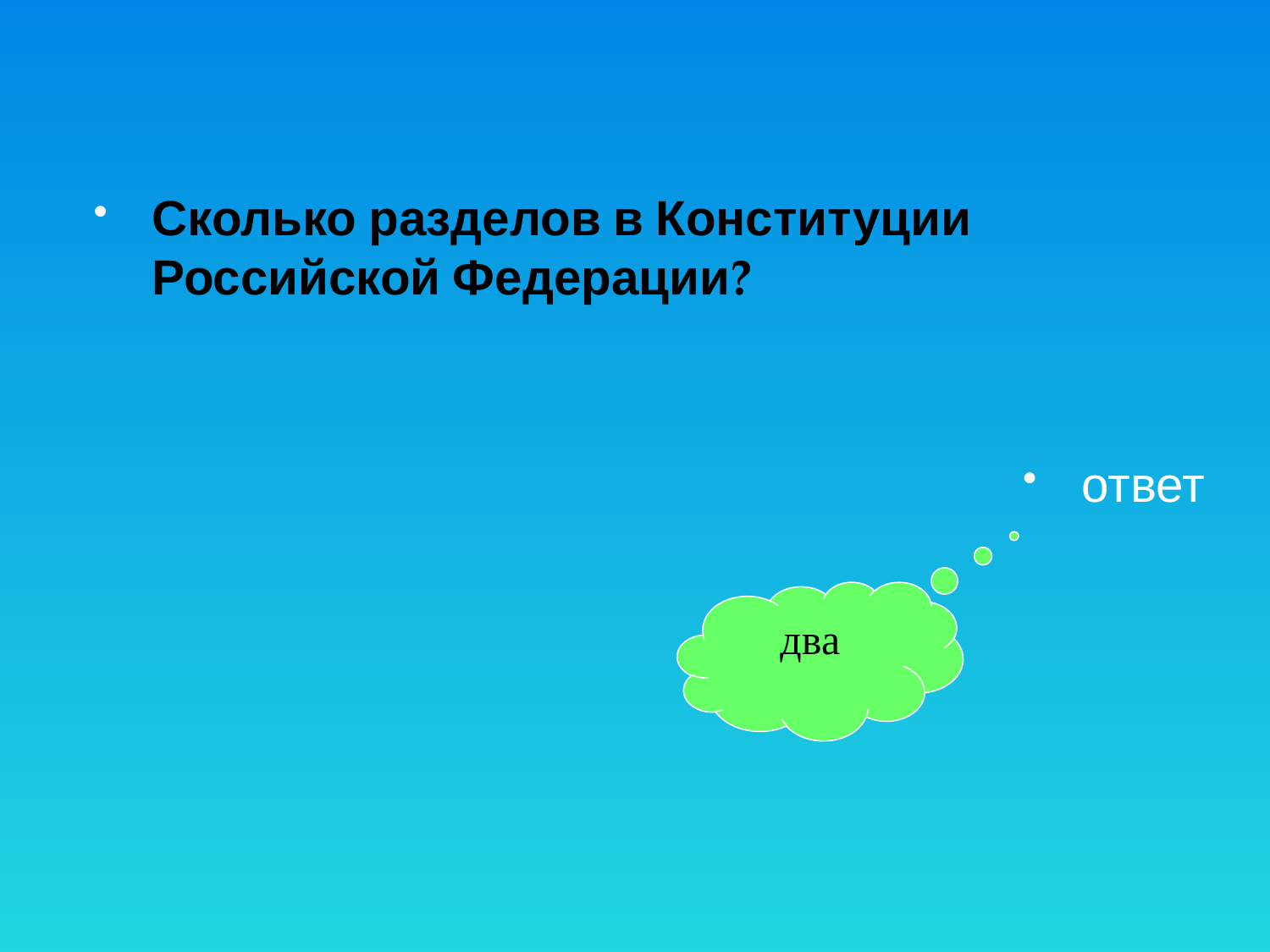

Сколько разделов в Конституции Российской Федерации?

ответ
два